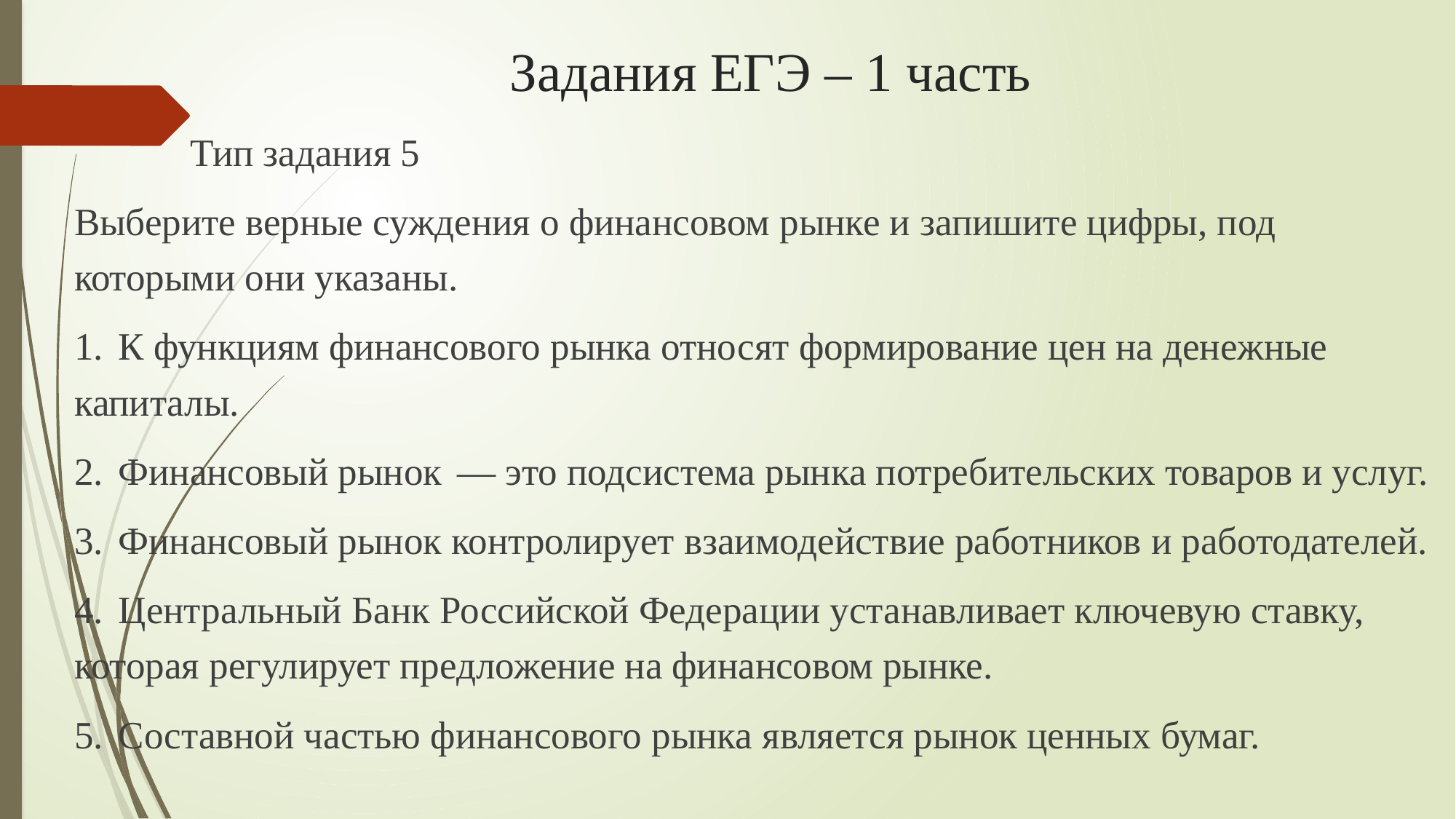

# Задания ЕГЭ – 1 часть
            Тип задания 5
Выберите верные суждения о финансовом рынке и запишите цифры, под которыми они указаны.
1.  К функциям финансового рынка относят формирование цен на денежные капиталы.
2.  Финансовый рынок  — это подсистема рынка потребительских товаров и услуг.
3.  Финансовый рынок контролирует взаимодействие работников и работодателей.
4.  Центральный Банк Российской Федерации устанавливает ключевую ставку, которая регулирует предложение на финансовом рынке.
5.  Составной частью финансового рынка является рынок ценных бумаг.